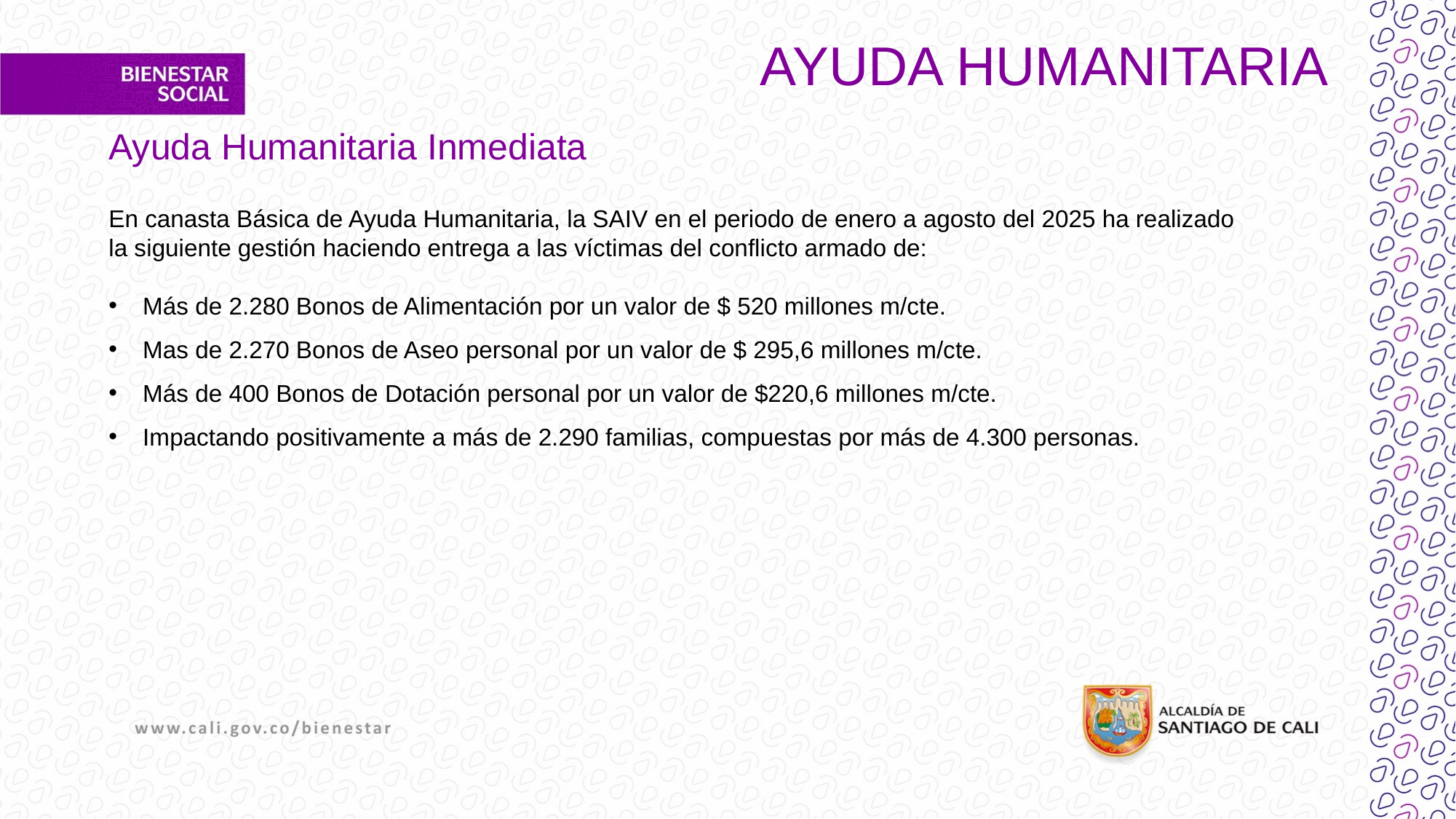

# AYUDA HUMANITARIA
Ayuda Humanitaria Inmediata
En canasta Básica de Ayuda Humanitaria, la SAIV en el periodo de enero a agosto del 2025 ha realizado la siguiente gestión haciendo entrega a las víctimas del conflicto armado de:

Más de 2.280 Bonos de Alimentación por un valor de $ 520 millones m/cte.
Mas de 2.270 Bonos de Aseo personal por un valor de $ 295,6 millones m/cte.
Más de 400 Bonos de Dotación personal por un valor de $220,6 millones m/cte.
Impactando positivamente a más de 2.290 familias, compuestas por más de 4.300 personas.